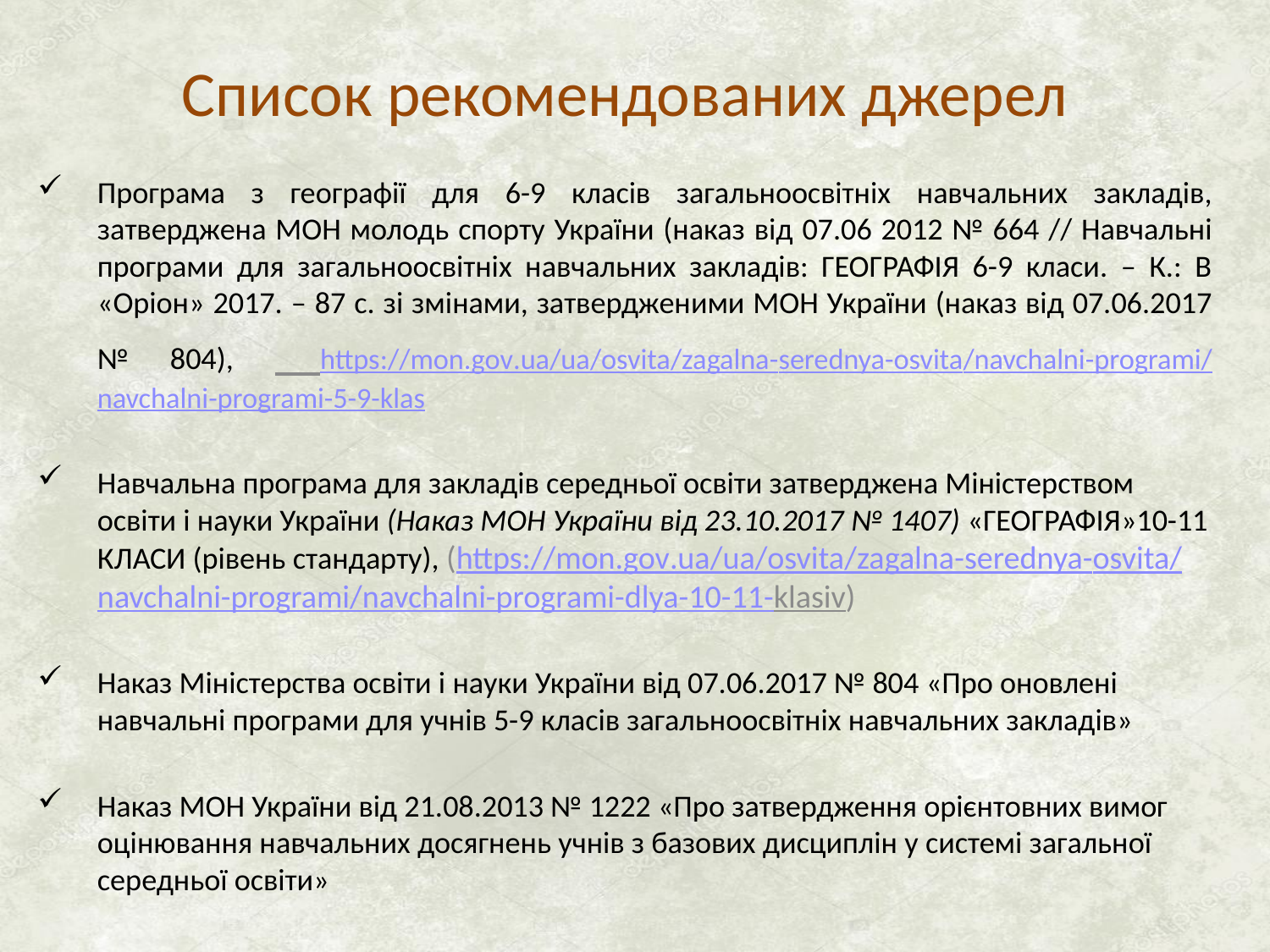

# Список рекомендованих джерел
Програма з географії для 6-9 класів загальноосвітніх навчальних закладів, затверджена МОН молодь спорту України (наказ від 07.06 2012 № 664 // Навчальні програми для загальноосвітніх навчальних закладів: ГЕОГРАФІЯ 6-9 класи. – К.: В «Оріон» 2017. – 87 с. зі змінами, затвердженими МОН України (наказ від 07.06.2017 № 804),  https://mon.gov.ua/ua/osvita/zagalna-serednya-osvita/navchalni-programi/navchalni-programi-5-9-klas

Навчальна програма для закладів середньої освіти затверджена Міністерством освіти і науки України (Наказ МОН України від 23.10.2017 № 1407) «ГЕОГРАФІЯ»10-11 КЛАСИ (рівень стандарту), (https://mon.gov.ua/ua/osvita/zagalna-serednya-osvita/navchalni-programi/navchalni-programi-dlya-10-11-klasiv)

Наказ Міністерства освіти і науки України від 07.06.2017 № 804 «Про оновлені навчальні програми для учнів 5-9 класів загальноосвітніх навчальних закладів»

Наказ МОН України від 21.08.2013 № 1222 «Про затвердження орієнтовних вимог оцінювання навчальних досягнень учнів з базових дисциплін у системі загальної середньої освіти»